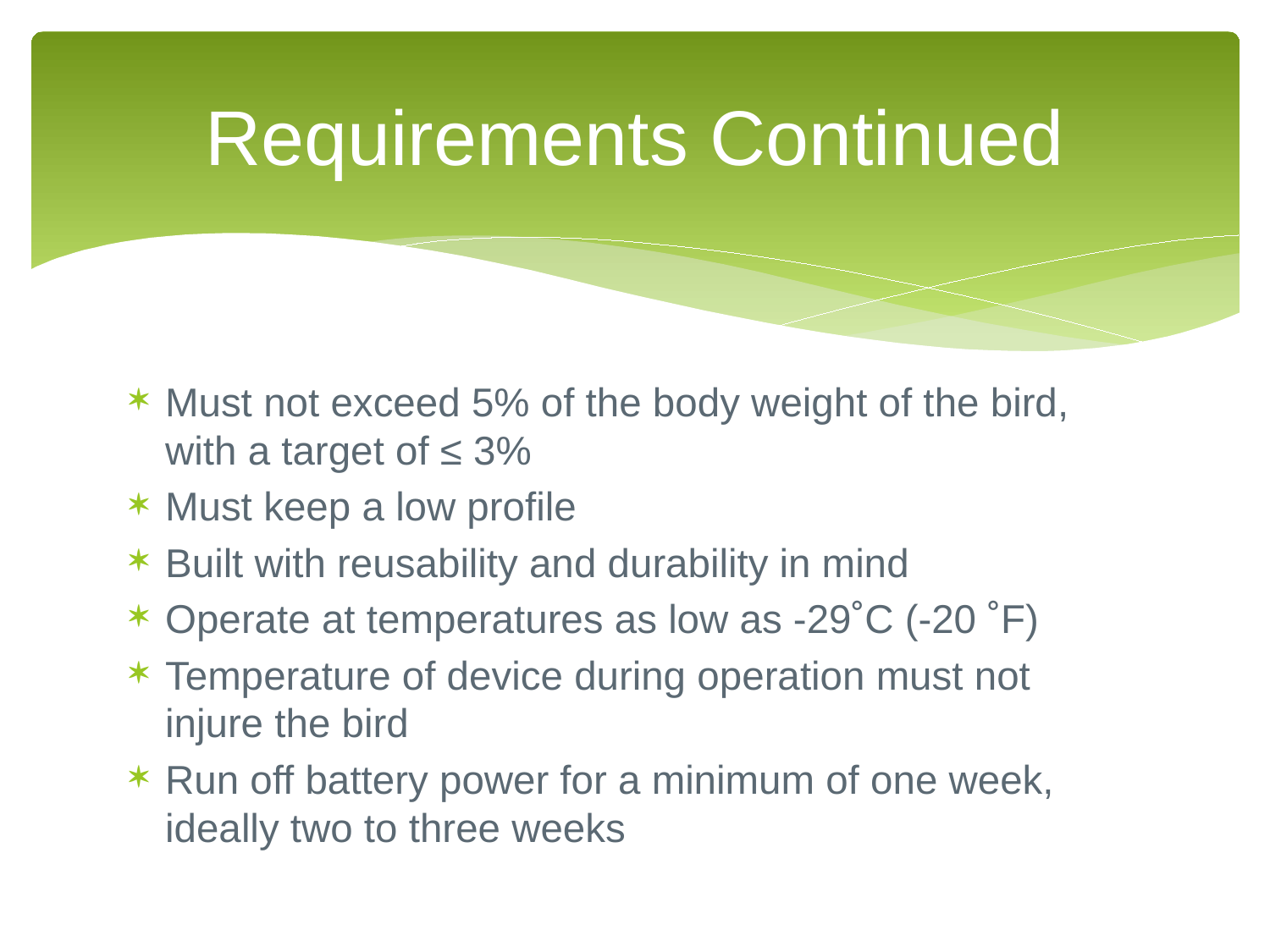

# Requirements Continued
Must not exceed 5% of the body weight of the bird, with a target of ≤ 3%
Must keep a low profile
Built with reusability and durability in mind
Operate at temperatures as low as -29˚C (-20 ˚F)
Temperature of device during operation must not injure the bird
Run off battery power for a minimum of one week, ideally two to three weeks